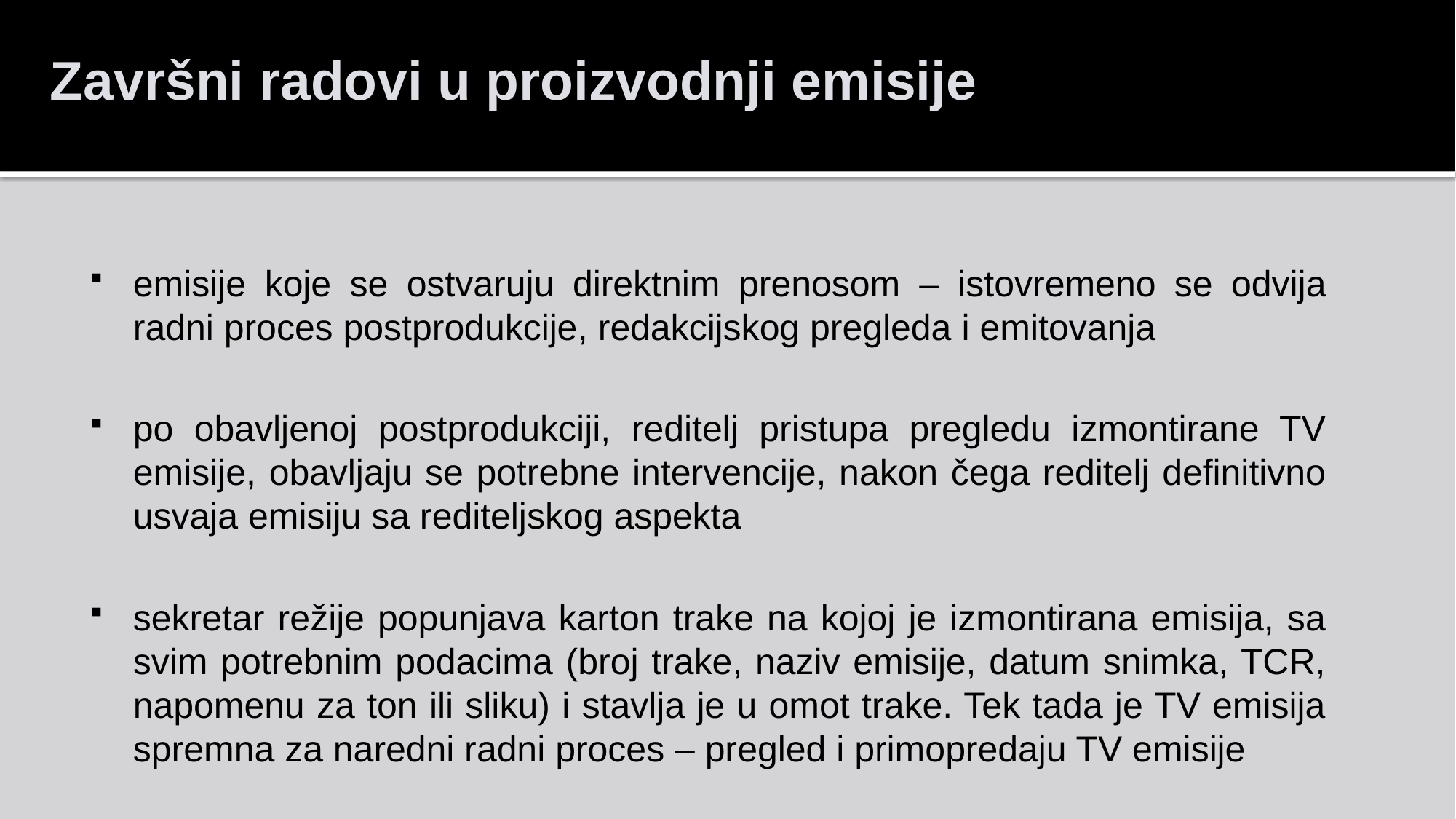

Završni radovi u proizvodnji emisije

emisije koje se ostvaruju direktnim prenosom – istovremeno se odvija radni proces postprodukcije, redakcijskog pregleda i emitovanja

po obavljenoj postprodukciji, reditelj pristupa pregledu izmontirane TV emisije, obavljaju se potrebne intervencije, nakon čega reditelj definitivno usvaja emisiju sa rediteljskog aspekta

sekretar režije popunjava karton trake na kojoj je izmontirana emisija, sa svim potrebnim podacima (broj trake, naziv emisije, datum snimka, TCR, napomenu za ton ili sliku) i stavlja je u omot trake. Tek tada je TV emisija spremna za naredni radni proces – pregled i primopredaju TV emisije